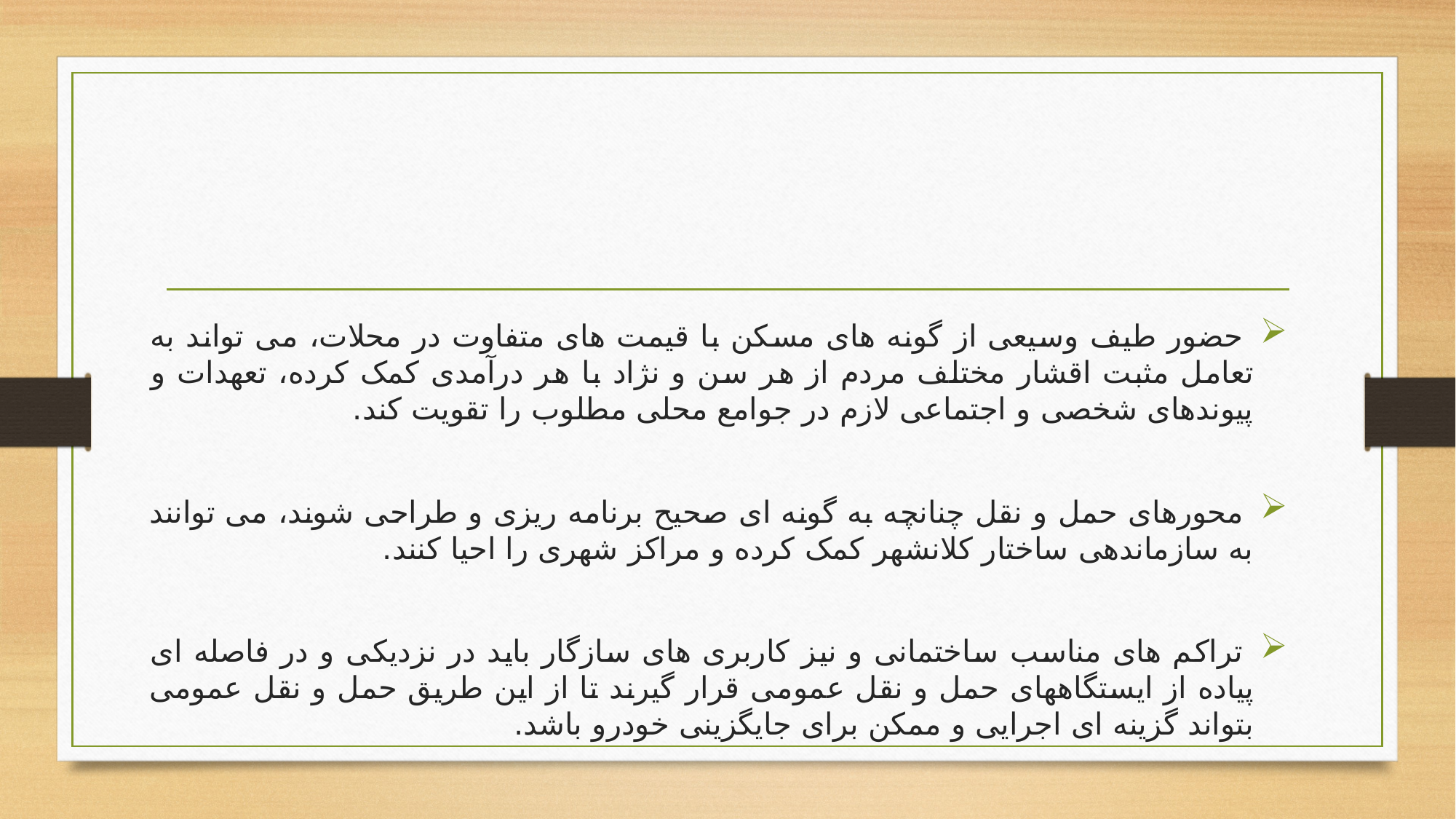

#
 حضور طیف وسیعی از گونه های مسکن با قیمت های متفاوت در محلات، می تواند به تعامل مثبت اقشار مختلف مردم از هر سن و نژاد با هر درآمدی کمک کرده، تعهدات و پیوندهای شخصی و اجتماعی لازم در جوامع محلی مطلوب را تقویت کند.

 محورهای حمل و نقل چنانچه به گونه ای صحیح برنامه ریزی و طراحی شوند، می توانند به سازماندهی ساختار کلانشهر کمک کرده و مراکز شهری را احیا کنند.

 تراکم های مناسب ساختمانی و نیز کاربری های سازگار باید در نزدیکی و در فاصله ای پیاده از ایستگاههای حمل و نقل عمومی قرار گیرند تا از این طریق حمل و نقل عمومی بتواند گزینه ای اجرایی و ممکن برای جایگزینی خودرو باشد.